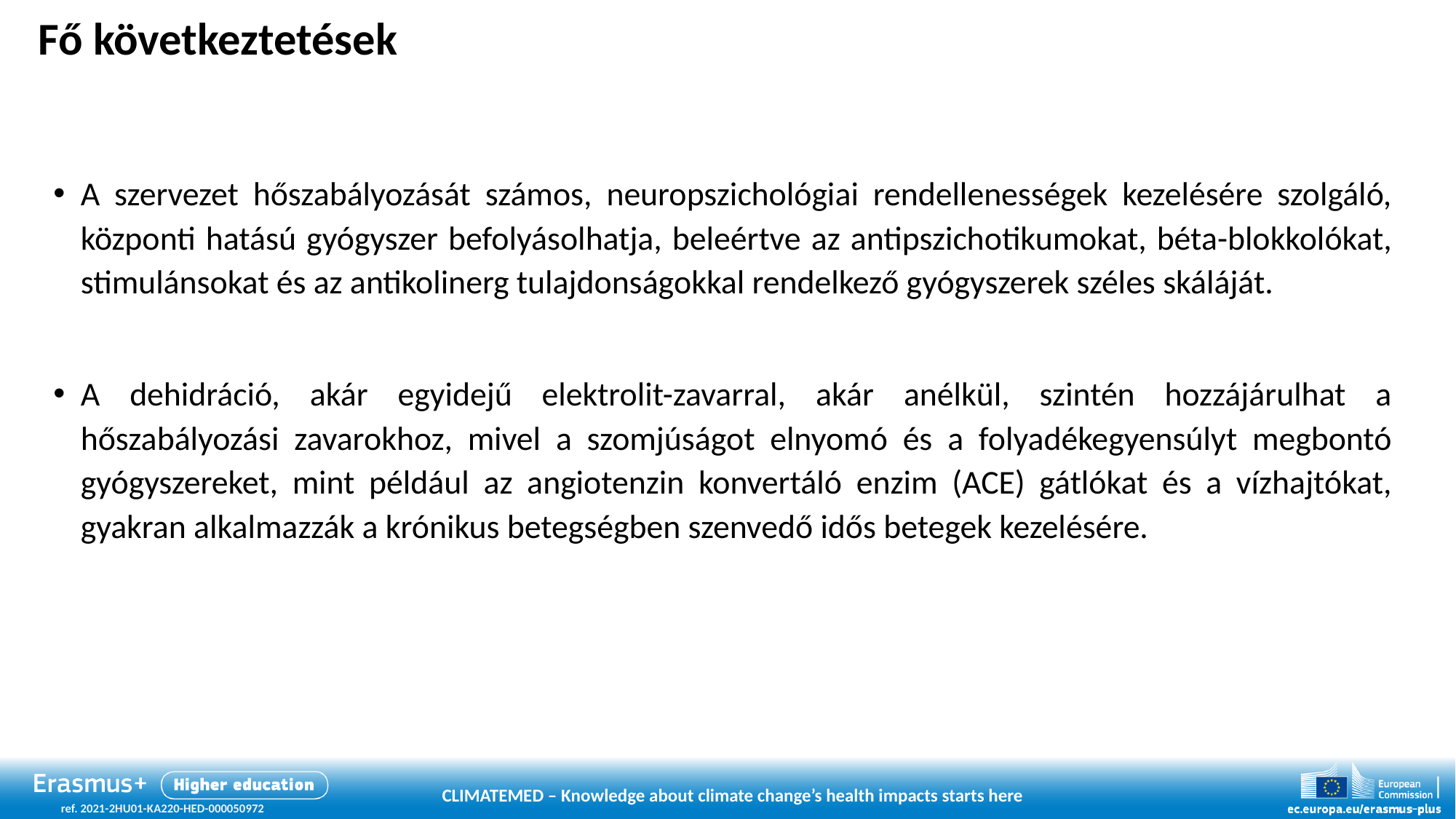

Fő következtetések
A szervezet hőszabályozását számos, neuropszichológiai rendellenességek kezelésére szolgáló, központi hatású gyógyszer befolyásolhatja, beleértve az antipszichotikumokat, béta-blokkolókat, stimulánsokat és az antikolinerg tulajdonságokkal rendelkező gyógyszerek széles skáláját.
A dehidráció, akár egyidejű elektrolit-zavarral, akár anélkül, szintén hozzájárulhat a hőszabályozási zavarokhoz, mivel a szomjúságot elnyomó és a folyadékegyensúlyt megbontó gyógyszereket, mint például az angiotenzin konvertáló enzim (ACE) gátlókat és a vízhajtókat, gyakran alkalmazzák a krónikus betegségben szenvedő idős betegek kezelésére.